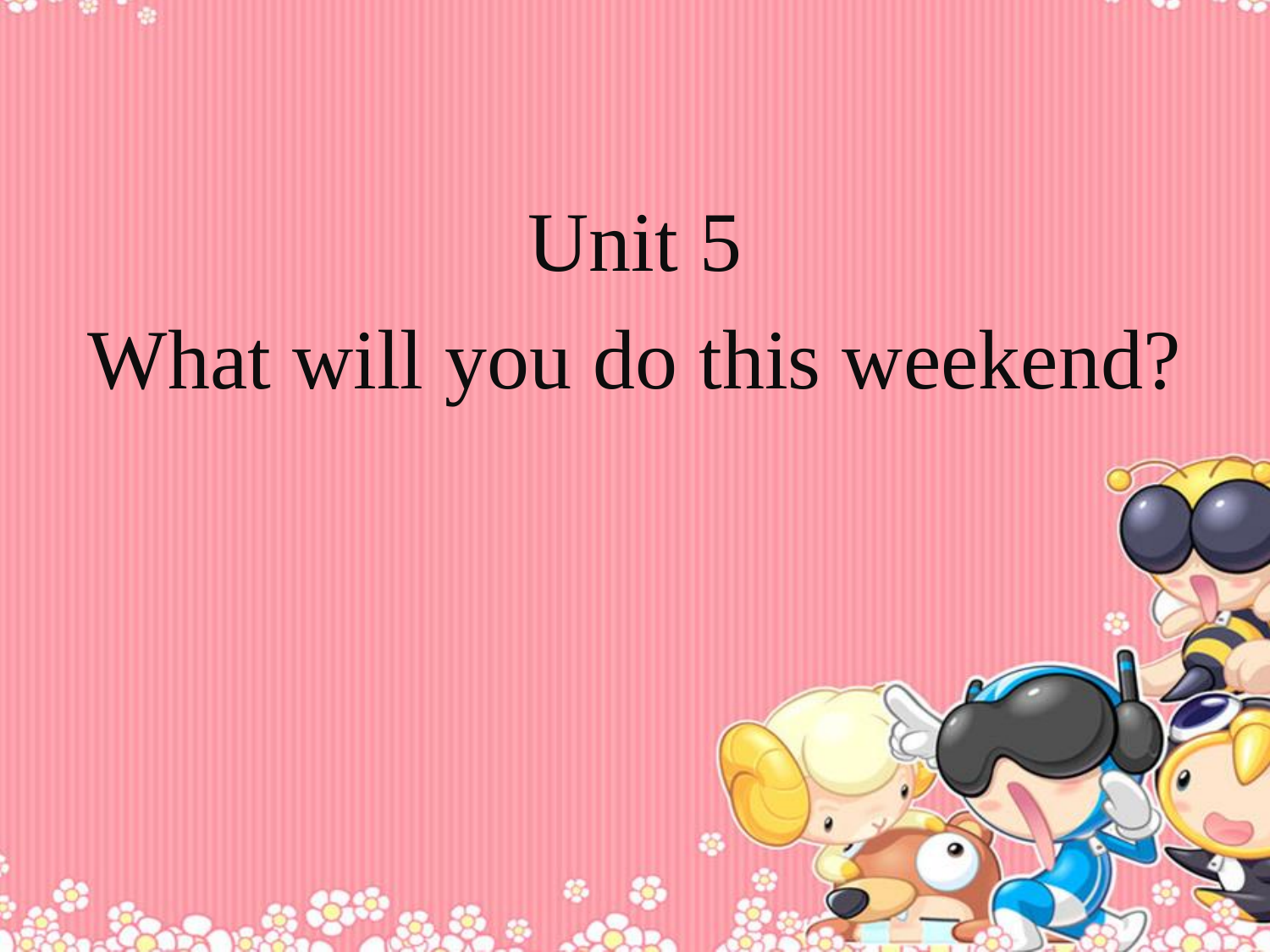

Unit 5
What will you do this weekend?